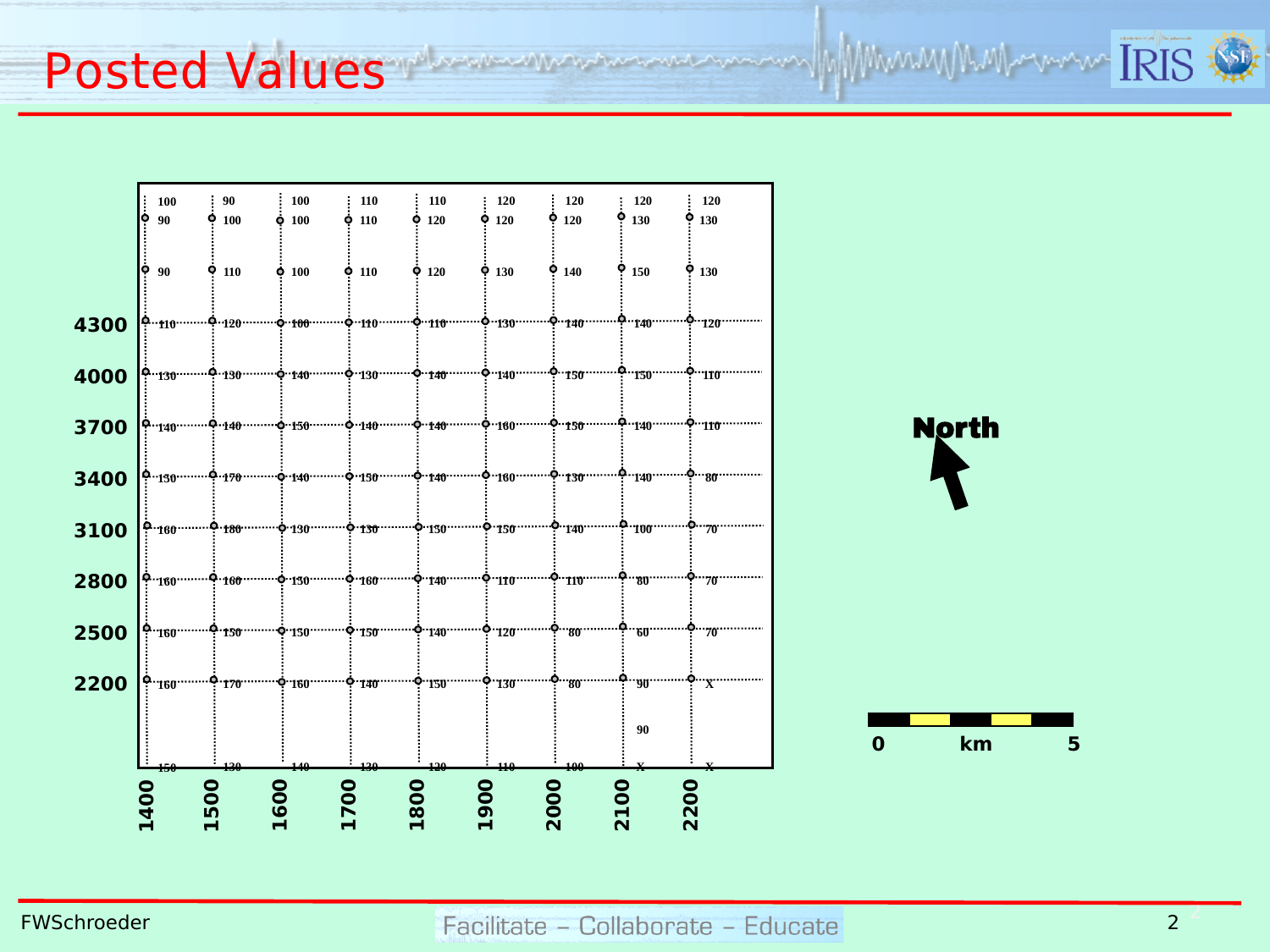

# Posted Values

90
100
110
110
120
120
120
120
100
 90
 90
100
110
100
100
110
110
120
120
120
130
120
140
130
150
130
130

4300
120
100
110
110
130
140
140
120
110

4000
130
140
130
140
140
150
150
110
130

3700
140
150
140
140
160
150
140
110
140

3400
170
140
150
140
160
130
140
 80
150

3100
180
130
130
150
150
140
100
 70
160

2800
160
150
160
140
110
110
 80
 70
160

2500
150
150
150
140
120
 80
 60
 70
160

2200
170
160
140
150
130
 80
 90
 X
160

 90
 X
130
140
130
120
110
100
 X
150
1800
1900
2000
2100
2200
1600
1700
1500
1400
North

 0           km           5